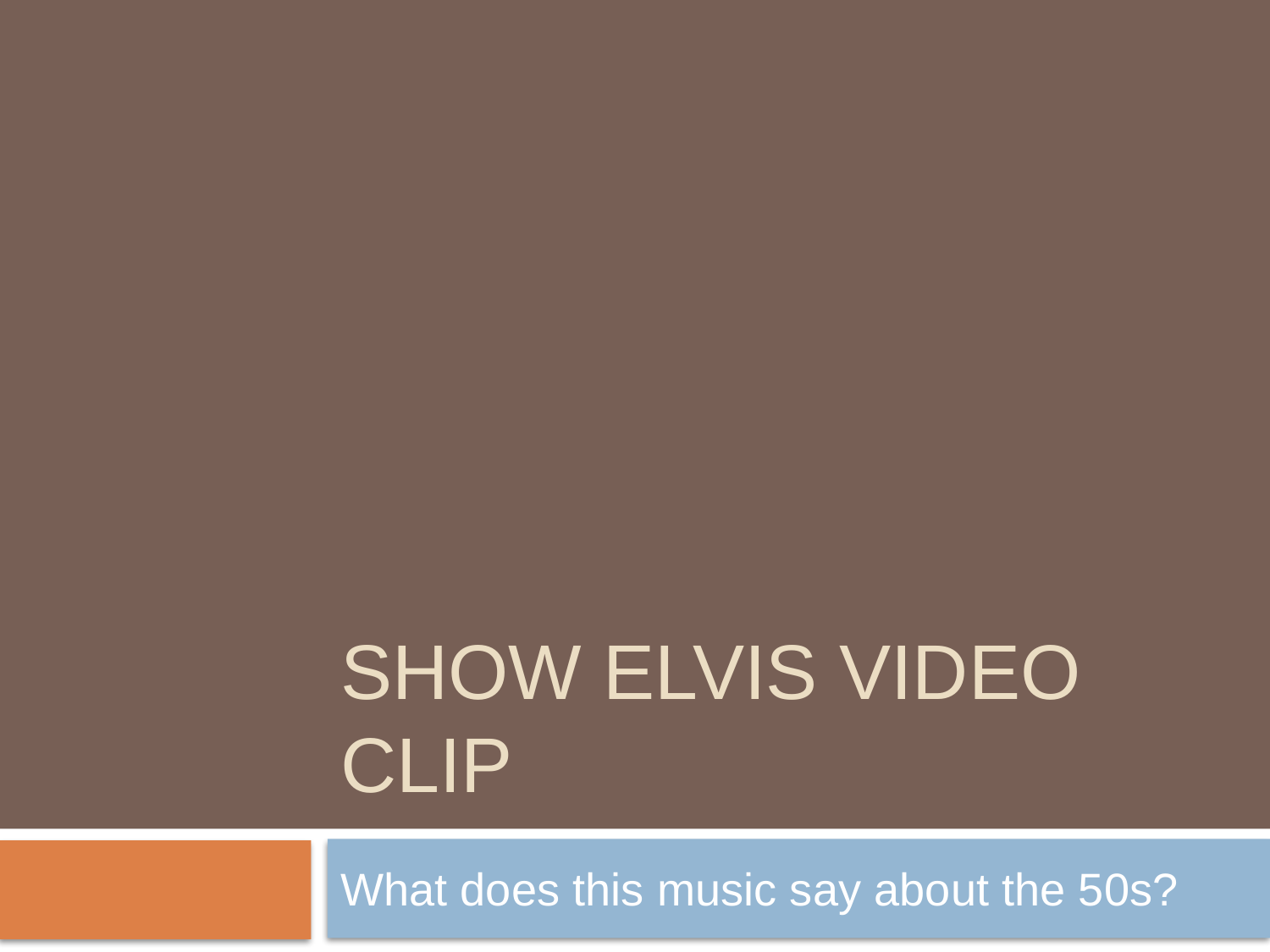

# Show Elvis video Clip
What does this music say about the 50s?